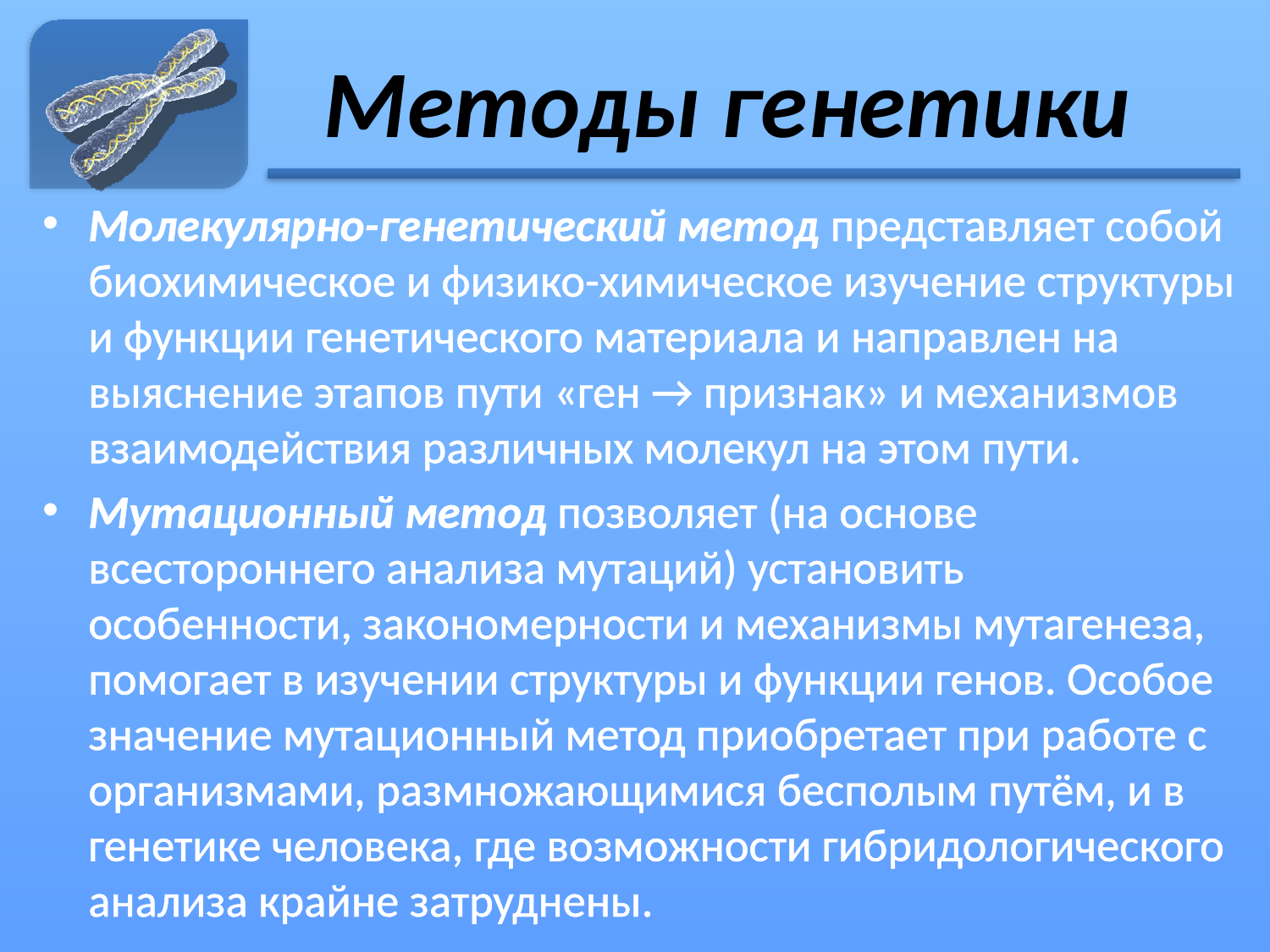

# Методы генетики
Молекулярно-генетический метод представляет собой биохимическое и физико-химическое изучение структуры и функции генетического материала и направлен на выяснение этапов пути «ген → признак» и механизмов взаимодействия различных молекул на этом пути.
Мутацион­ный метод позволяет (на основе всестороннего анализа мутаций) установить особенности, закономерности и механизмы мутагенеза, помогает в изучении структуры и функции генов. Особое значение мутационный метод приобретает при работе с организмами, размножающимися бесполым путём, и в генетике человека, где возможности гибридологического анализа крайне затруднены.